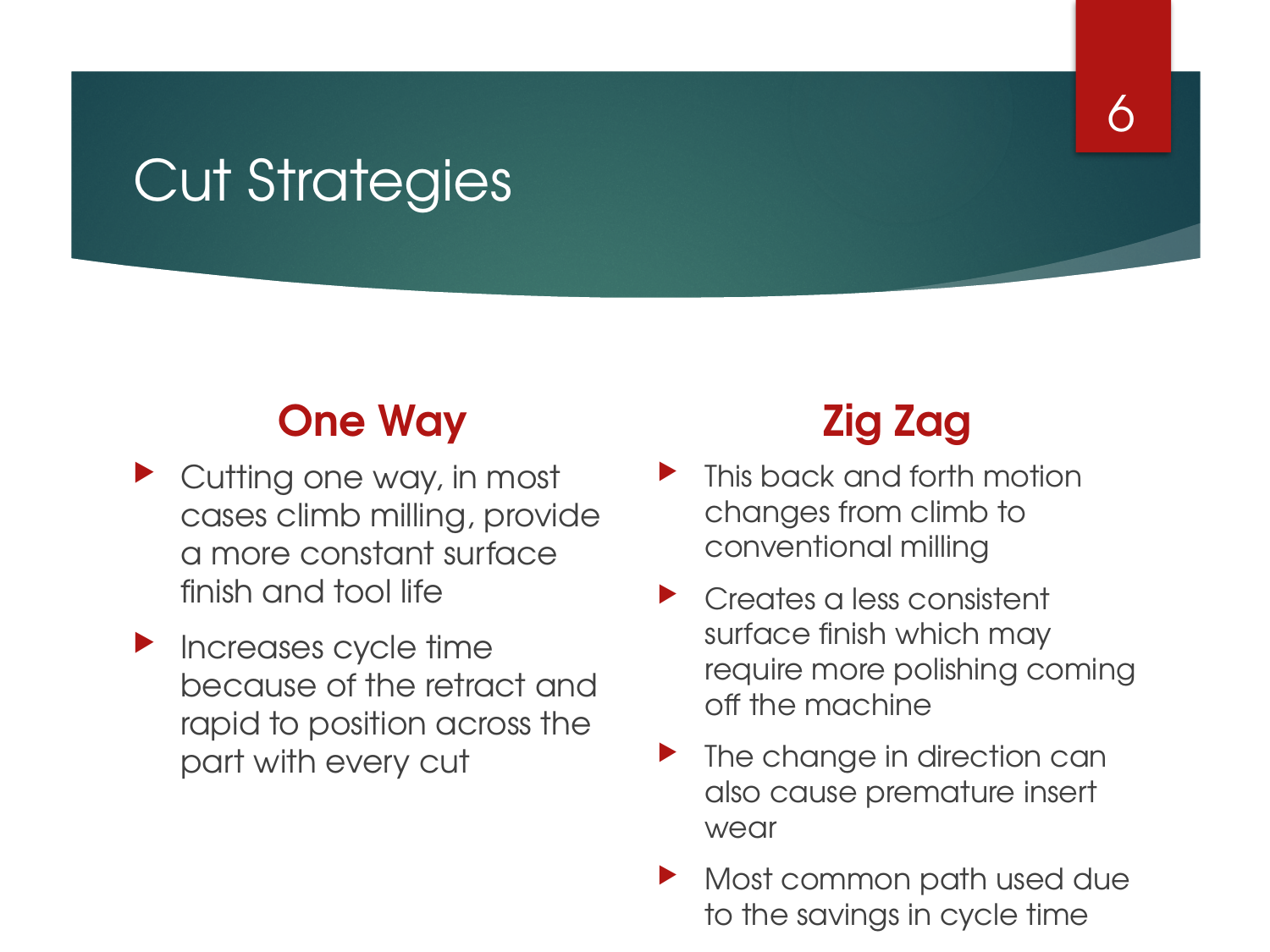

6
# Cut Strategies
Zig Zag
One Way
Cutting one way, in most cases climb milling, provide a more constant surface finish and tool life
Increases cycle time because of the retract and rapid to position across the part with every cut

This back and forth motion changes from climb to conventional milling
Creates a less consistent surface finish which may require more polishing coming off the machine
The change in direction can also cause premature insert wear
Most common path used due to the savings in cycle time